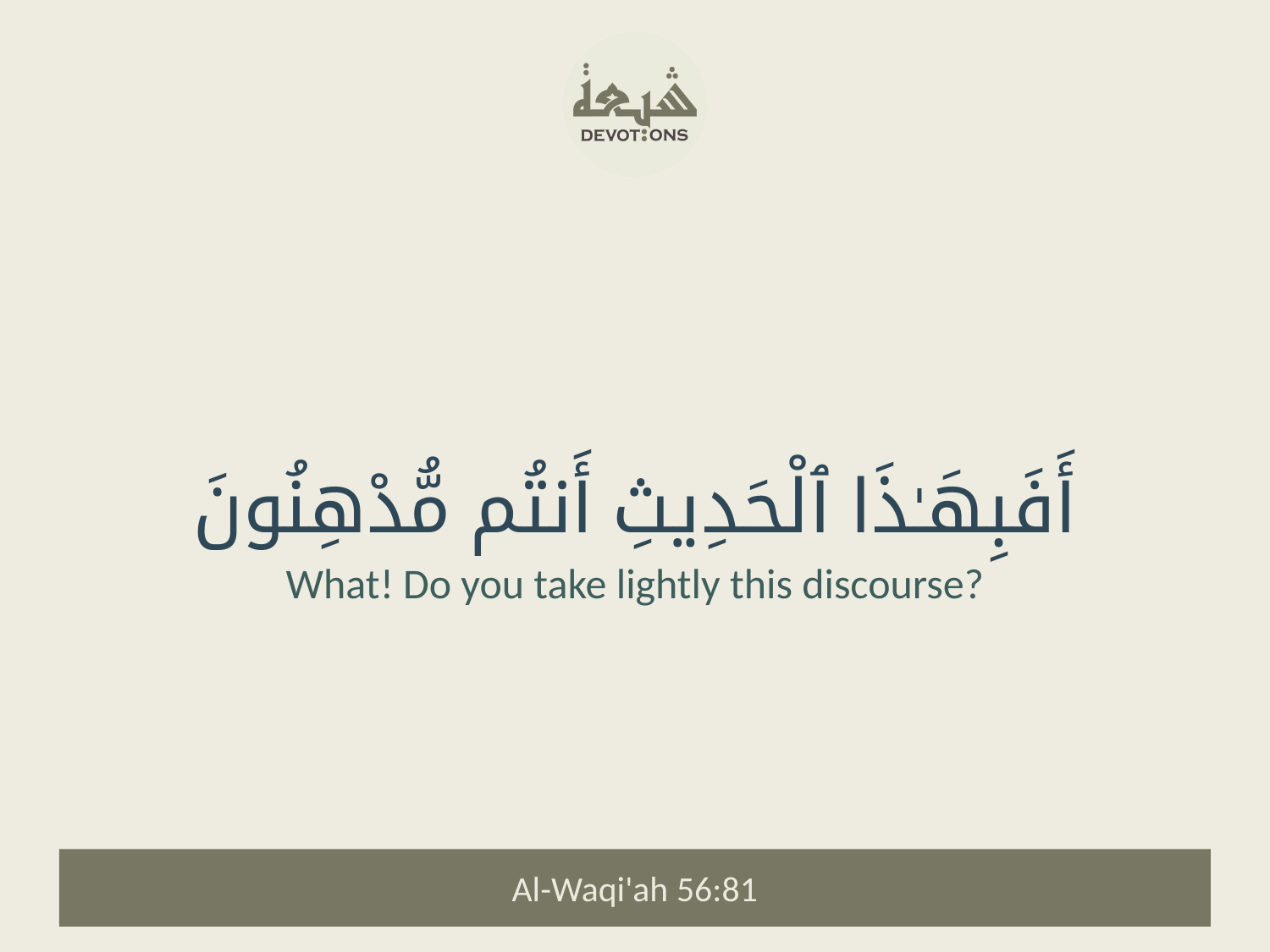

أَفَبِهَـٰذَا ٱلْحَدِيثِ أَنتُم مُّدْهِنُونَ
What! Do you take lightly this discourse?
Al-Waqi'ah 56:81